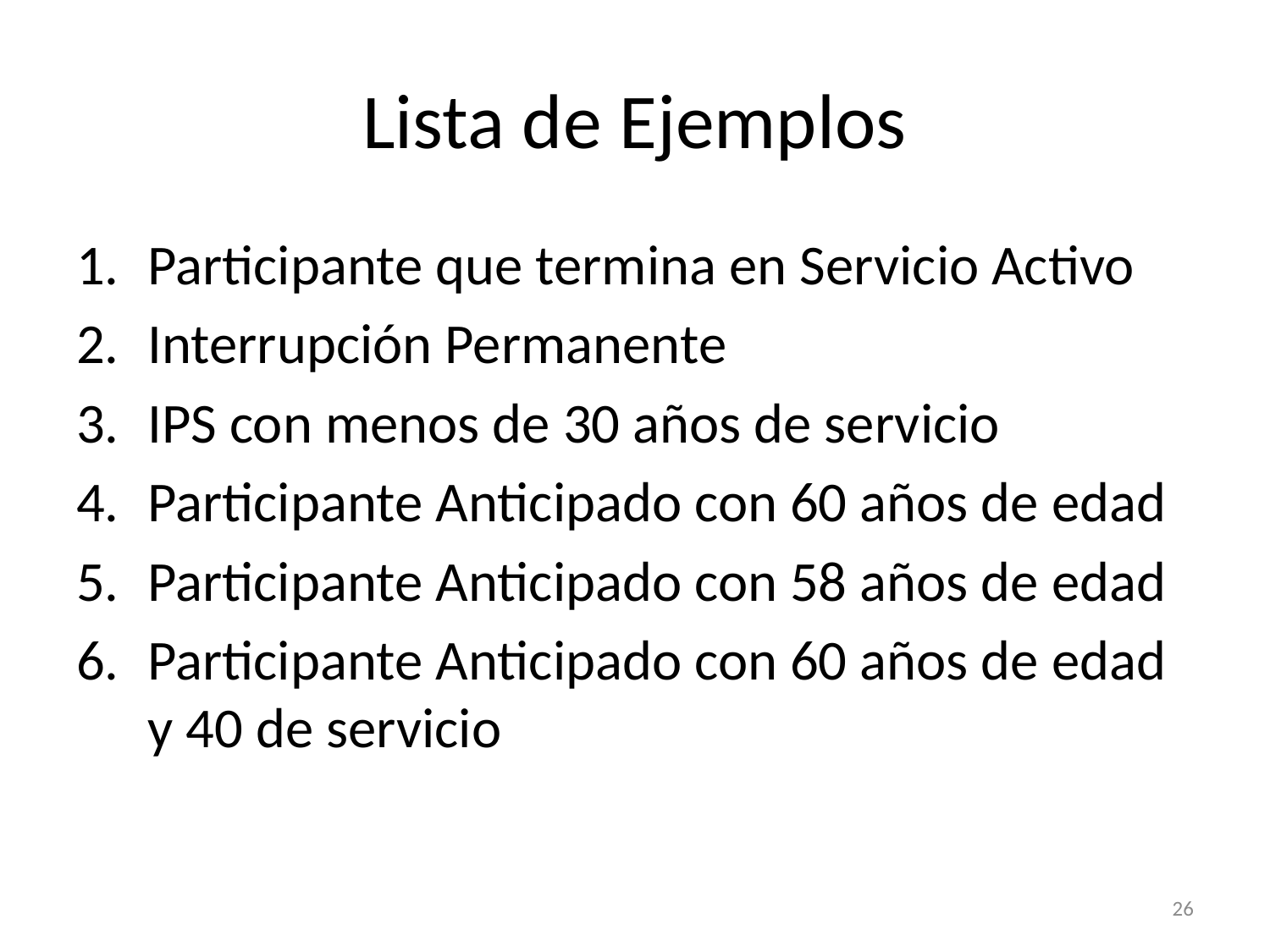

# Lista de Ejemplos
Participante que termina en Servicio Activo
Interrupción Permanente
IPS con menos de 30 años de servicio
Participante Anticipado con 60 años de edad
Participante Anticipado con 58 años de edad
Participante Anticipado con 60 años de edad y 40 de servicio

26